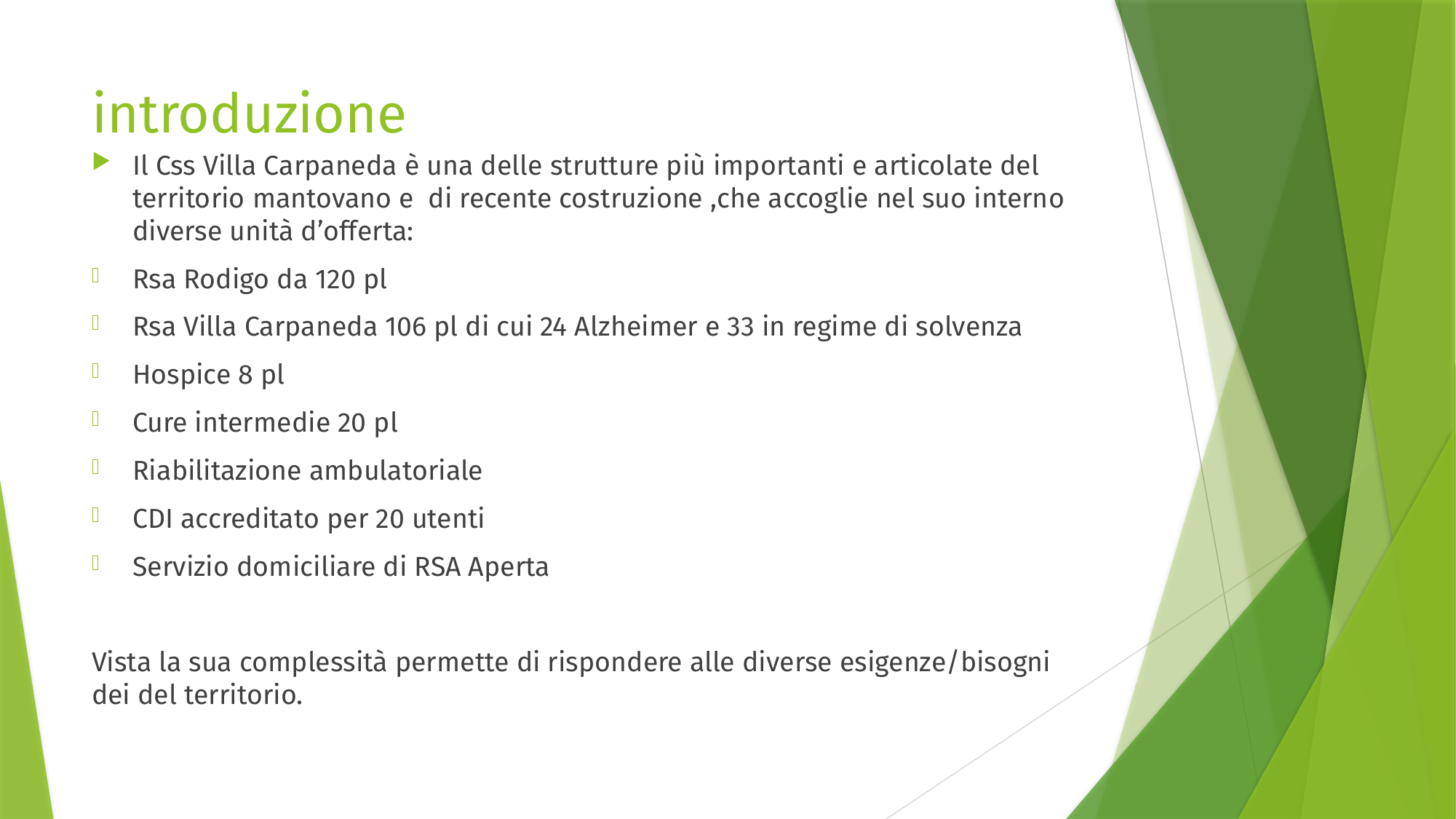

# introduzione
Il Css Villa Carpaneda è una delle strutture più importanti e articolate del territorio mantovano e  di recente costruzione ,che accoglie nel suo interno diverse unità d’offerta:
Rsa Rodigo da 120 pl
Rsa Villa Carpaneda 106 pl di cui 24 Alzheimer e 33 in regime di solvenza
Hospice 8 pl
Cure intermedie 20 pl
Riabilitazione ambulatoriale
CDI accreditato per 20 utenti
Servizio domiciliare di RSA Aperta

Vista la sua complessità permette di rispondere alle diverse esigenze/bisogni dei del territorio.